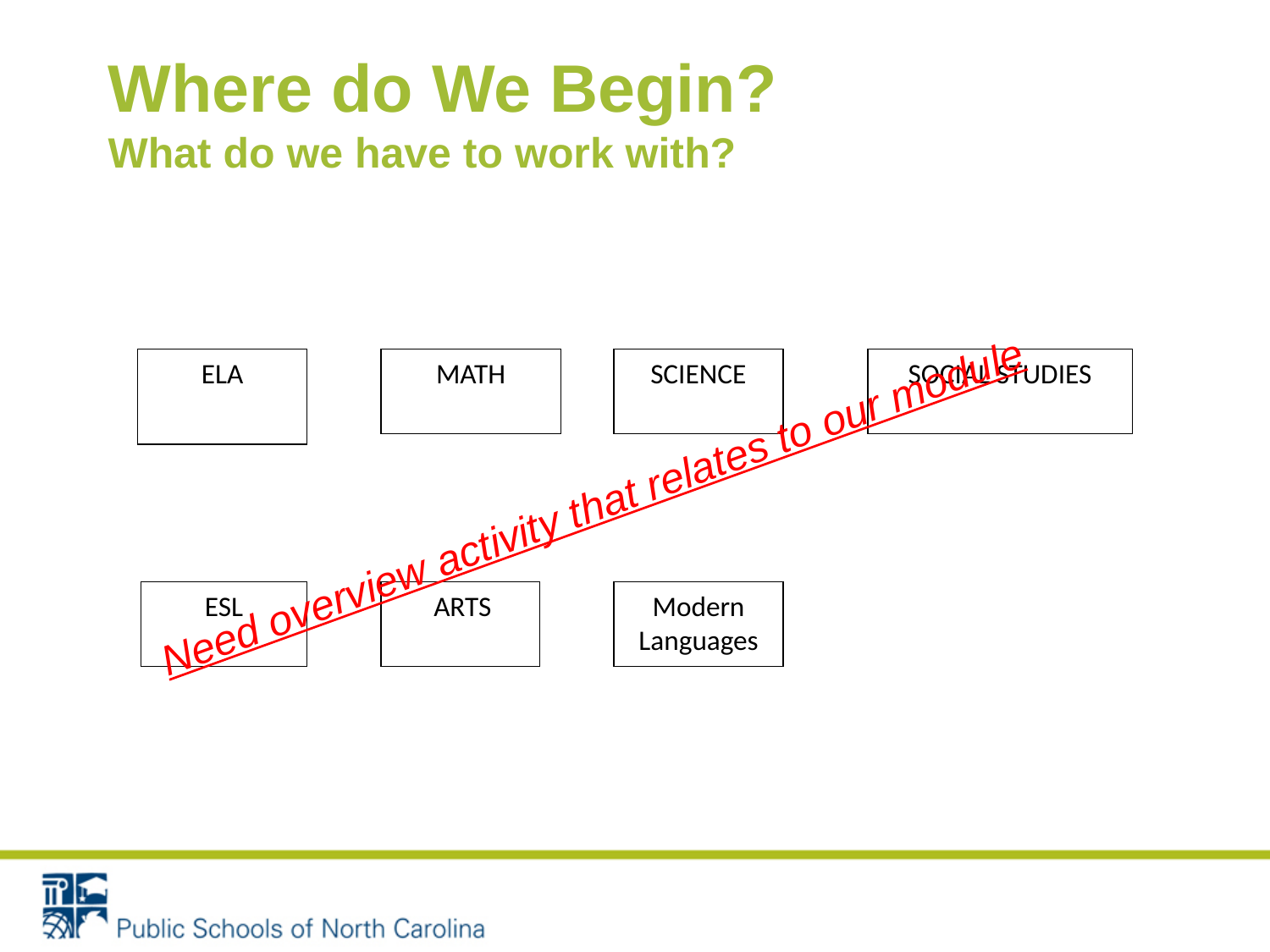

# Where do We Begin? What do we have to work with?
ELA
MATH
SCIENCE
SOCIAL STUDIES
Need overview activity that relates to our module
ESL
 ARTS
Modern Languages